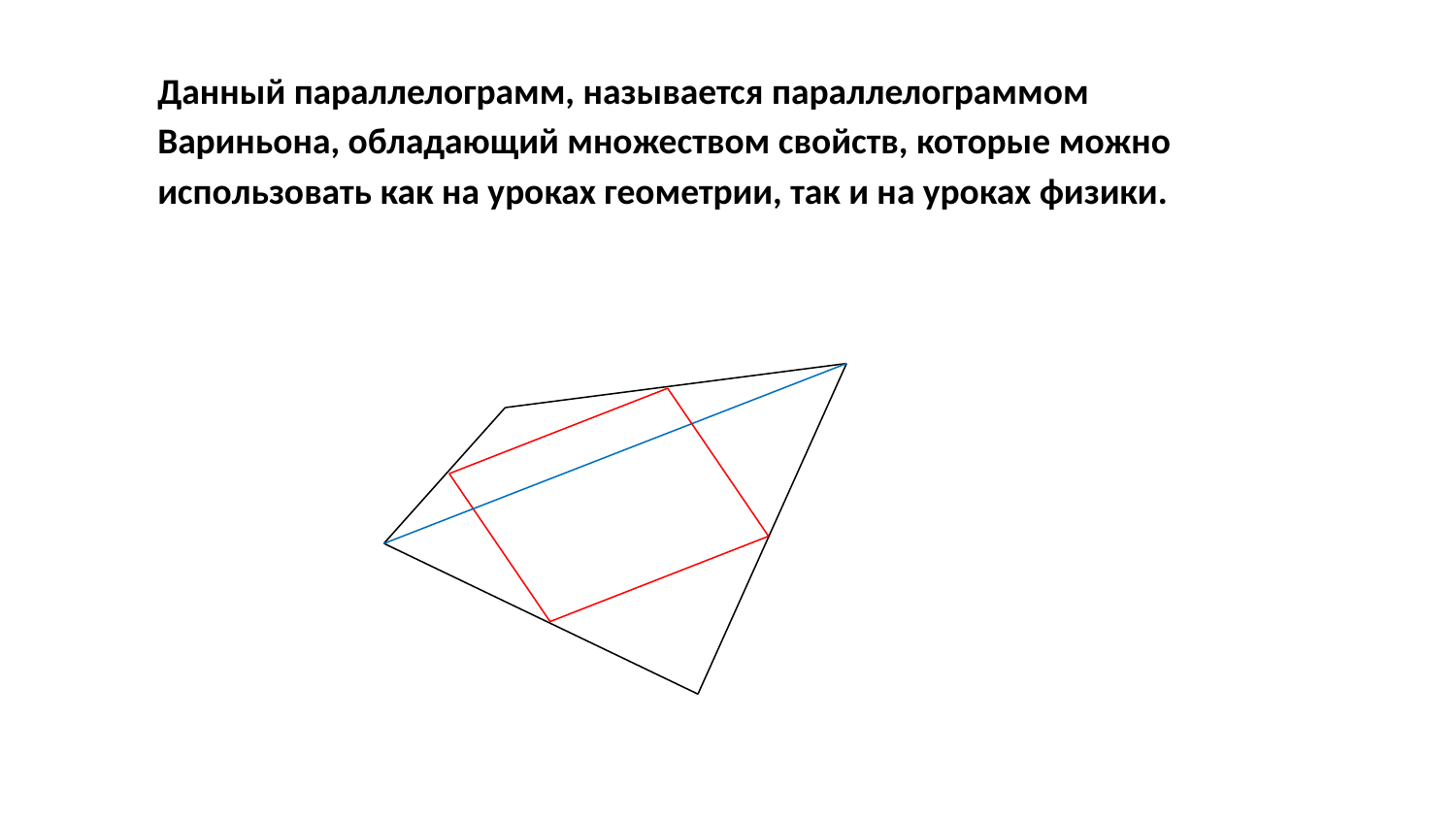

Данный параллелограмм, называется параллелограммом Вариньона, обладающий множеством свойств, которые можно использовать как на уроках геометрии, так и на уроках физики.